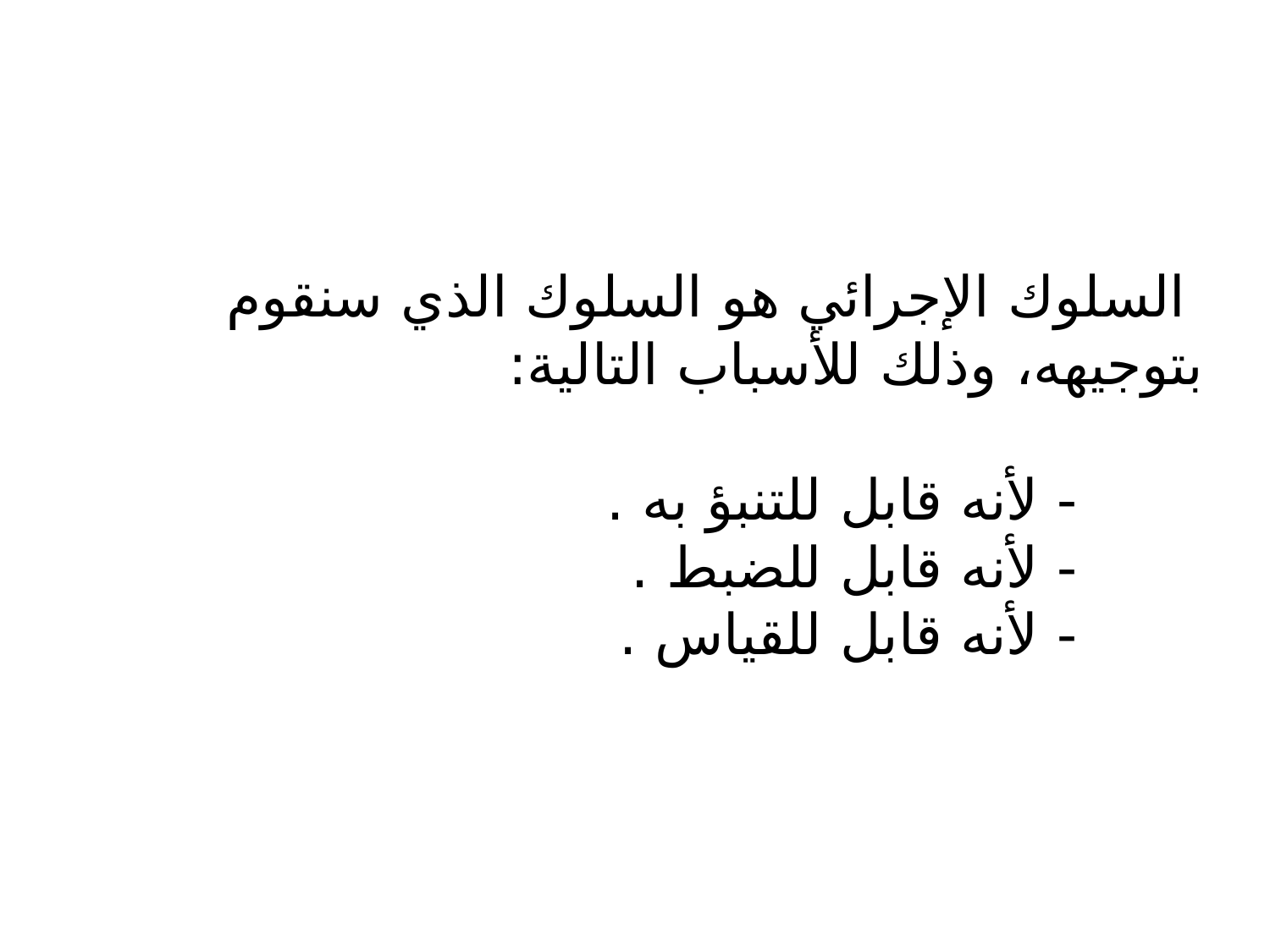

السلوك الإجرائي هو السلوك الذي سنقوم بتوجيهه، وذلك للأسباب التالية:

- لأنه قابل للتنبؤ به .
- لأنه قابل للضبط .
- لأنه قابل للقياس .